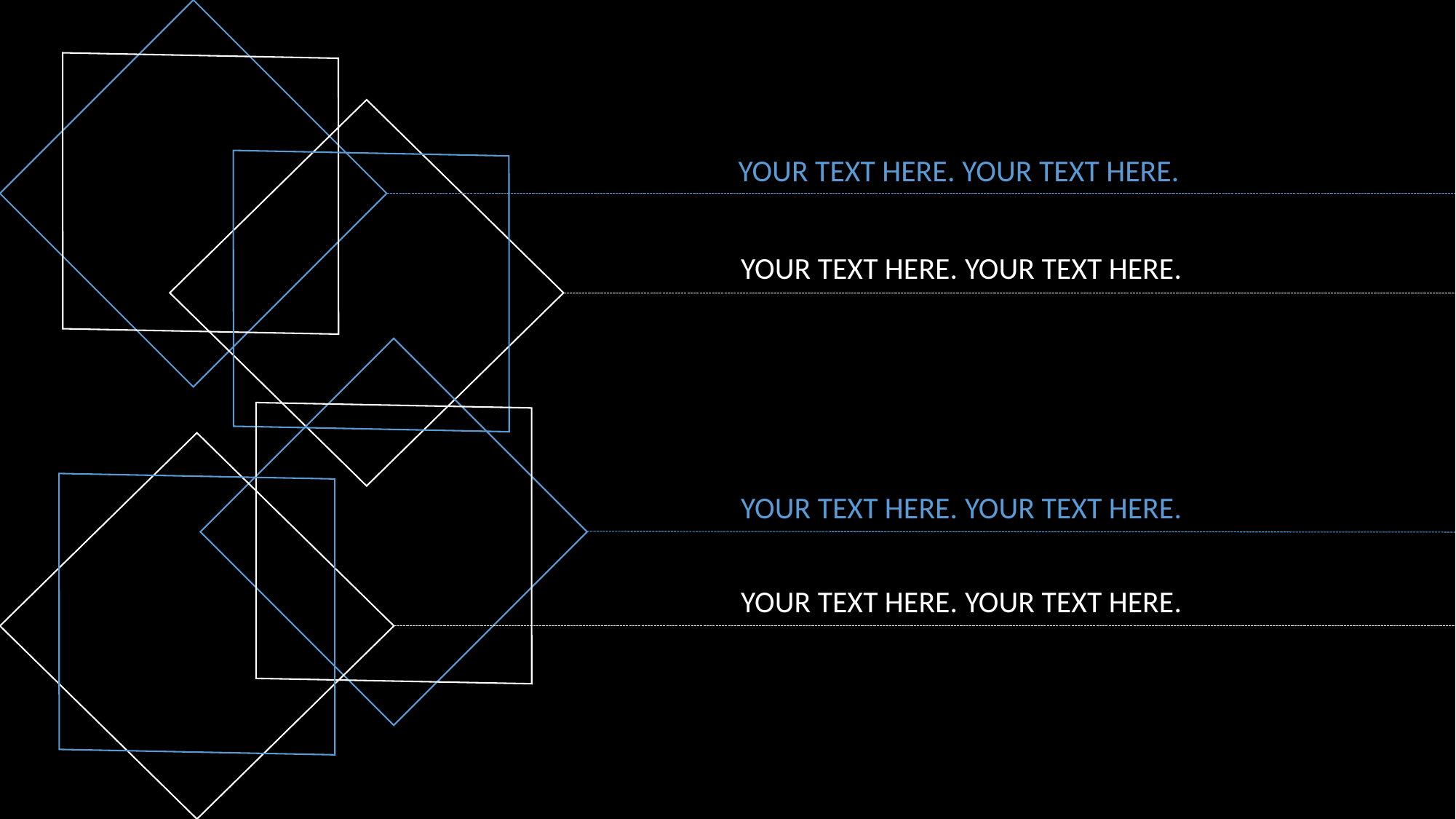

YOUR TEXT HERE. YOUR TEXT HERE.
YOUR TEXT HERE. YOUR TEXT HERE.

YOUR TEXT HERE. YOUR TEXT HERE.
YOUR TEXT HERE. YOUR TEXT HERE.